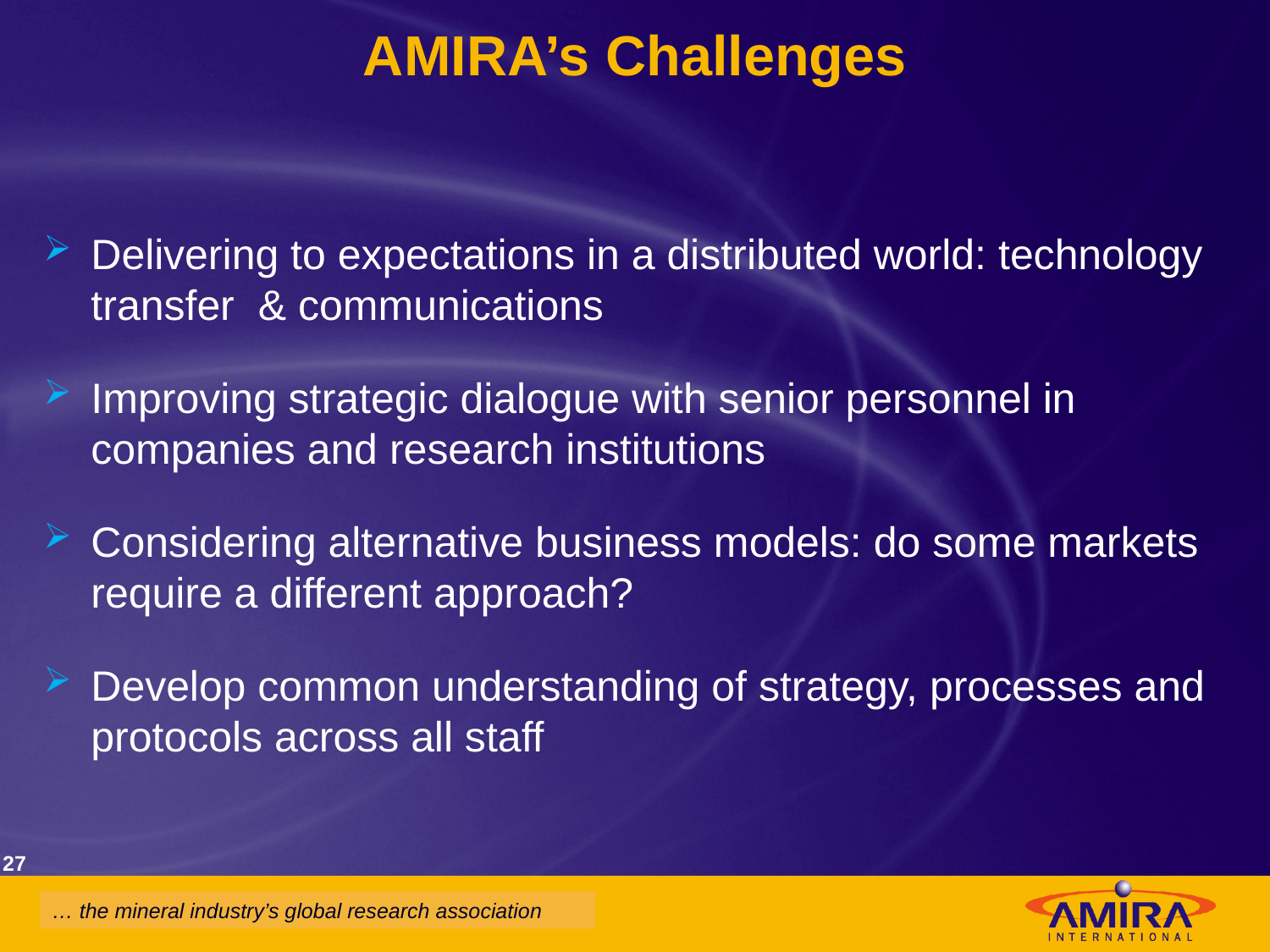

# AMIRA’s Challenges
Delivering to expectations in a distributed world: technology transfer  & communications
Improving strategic dialogue with senior personnel in companies and research institutions
Considering alternative business models: do some markets require a different approach?
Develop common understanding of strategy, processes and protocols across all staff
27